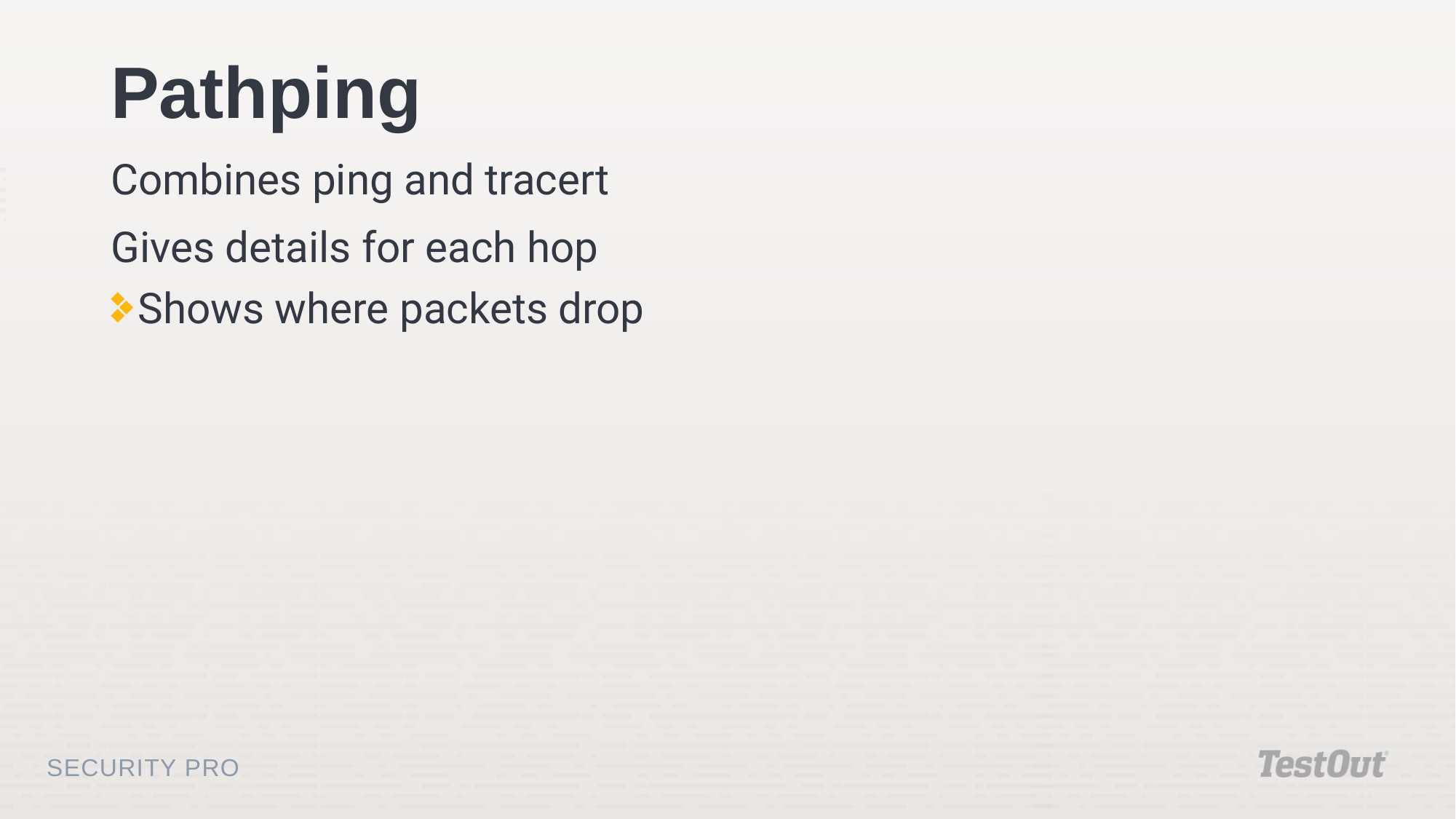

# Pathping
Combines ping and tracert
Gives details for each hop
Shows where packets drop
Security Pro